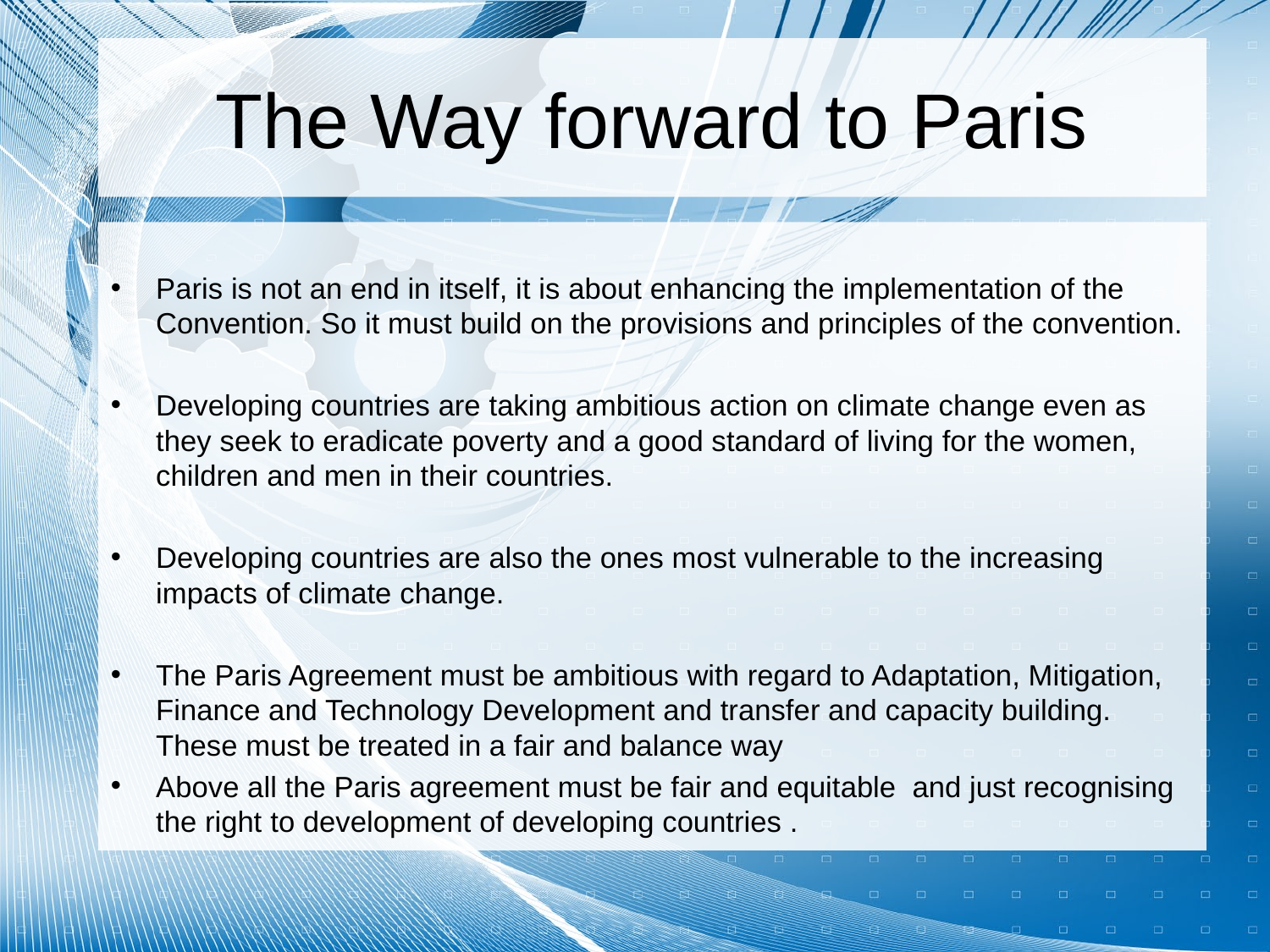

# The Way forward to Paris

Paris is not an end in itself, it is about enhancing the implementation of the Convention. So it must build on the provisions and principles of the convention.

Developing countries are taking ambitious action on climate change even as they seek to eradicate poverty and a good standard of living for the women, children and men in their countries.

Developing countries are also the ones most vulnerable to the increasing impacts of climate change.

The Paris Agreement must be ambitious with regard to Adaptation, Mitigation, Finance and Technology Development and transfer and capacity building. These must be treated in a fair and balance way
Above all the Paris agreement must be fair and equitable  and just recognising the right to development of developing countries .